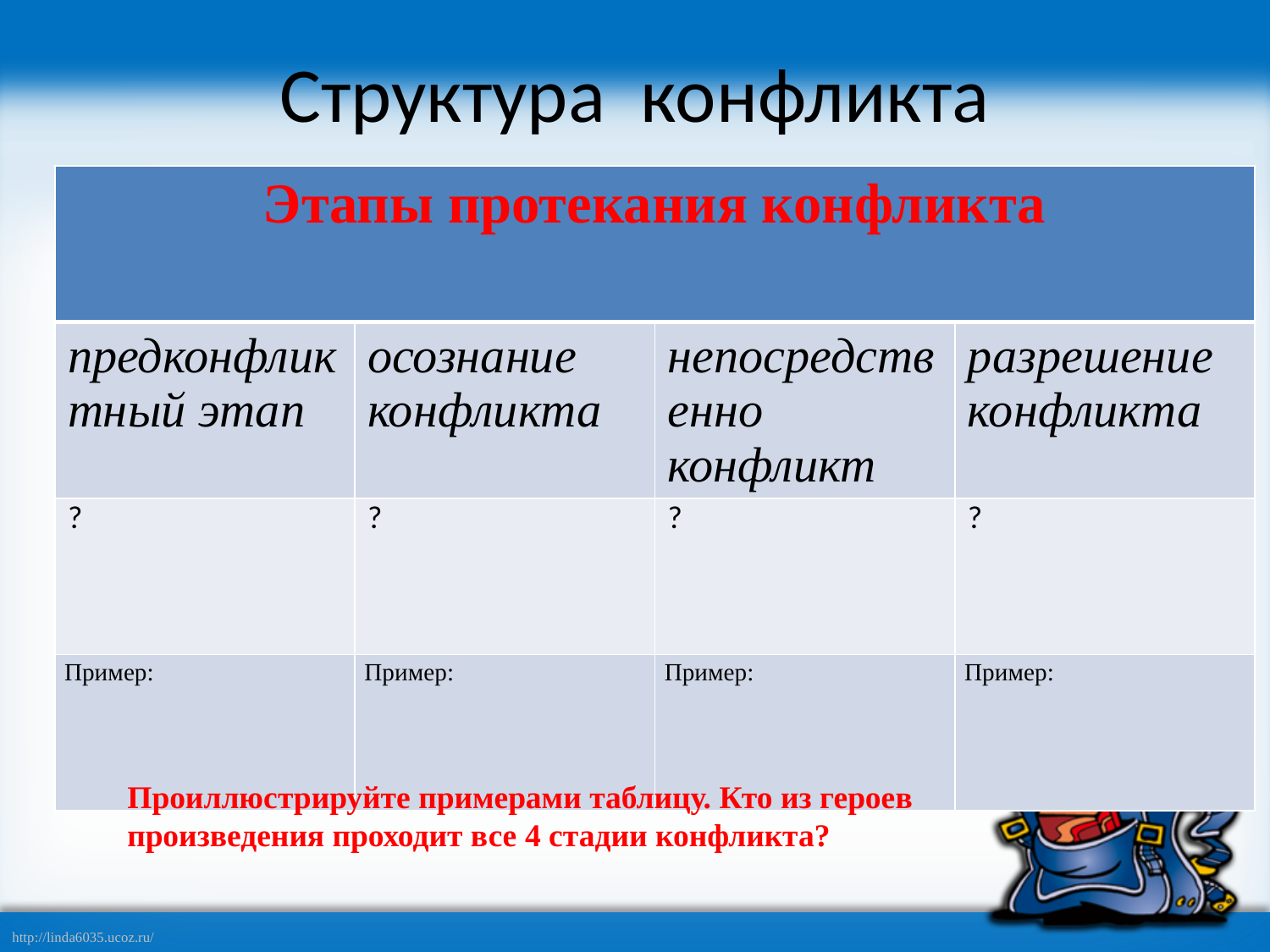

# Структура  конфликта
| Этапы протекания конфликта |  |  |  |
| --- | --- | --- | --- |
| предконфликтный этап | осознание конфликта | непосредственно конфликт | разрешение конфликта |
| ? | ? | ? | ? |
| Пример: | Пример: | Пример: | Пример: |
Проиллюстрируйте примерами таблицу. Кто из героев произведения проходит все 4 стадии конфликта?